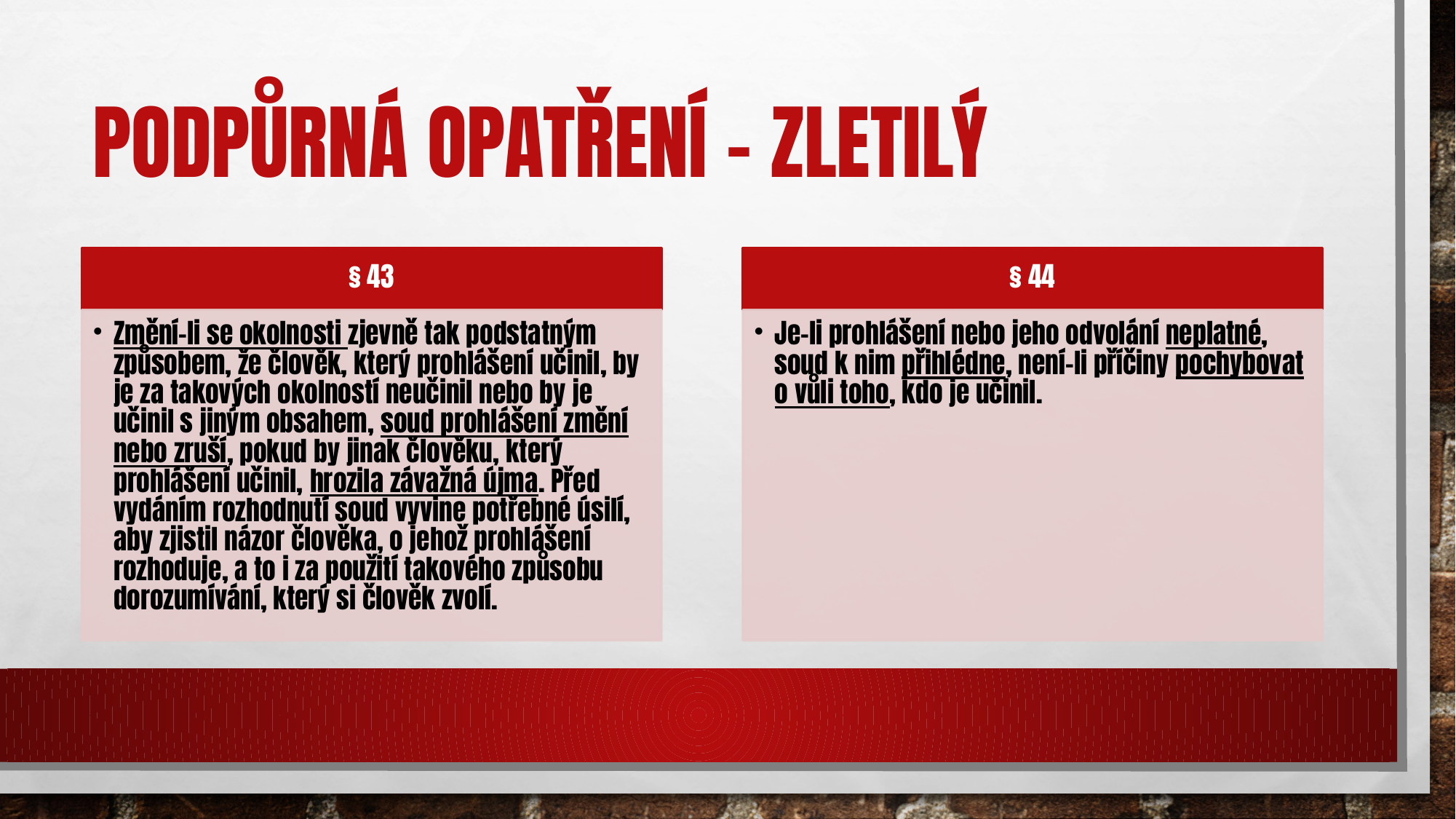

# PODPŮRNÁ OPATŘENÍ - ZLETILÝ
§ 43
Změní-li se okolnosti zjevně tak podstatným způsobem, že člověk, který prohlášení učinil, by je za takových okolností neučinil nebo by je učinil s jiným obsahem, soud prohlášení změní nebo zruší, pokud by jinak člověku, který prohlášení učinil, hrozila závažná újma. Před vydáním rozhodnutí soud vyvine potřebné úsilí, aby zjistil názor člověka, o jehož prohlášení rozhoduje, a to i za použití takového způsobu dorozumívání, který si člověk zvolí.
§ 44
Je-li prohlášení nebo jeho odvolání neplatné, soud k nim přihlédne, není-li příčiny pochybovat o vůli toho, kdo je učinil.